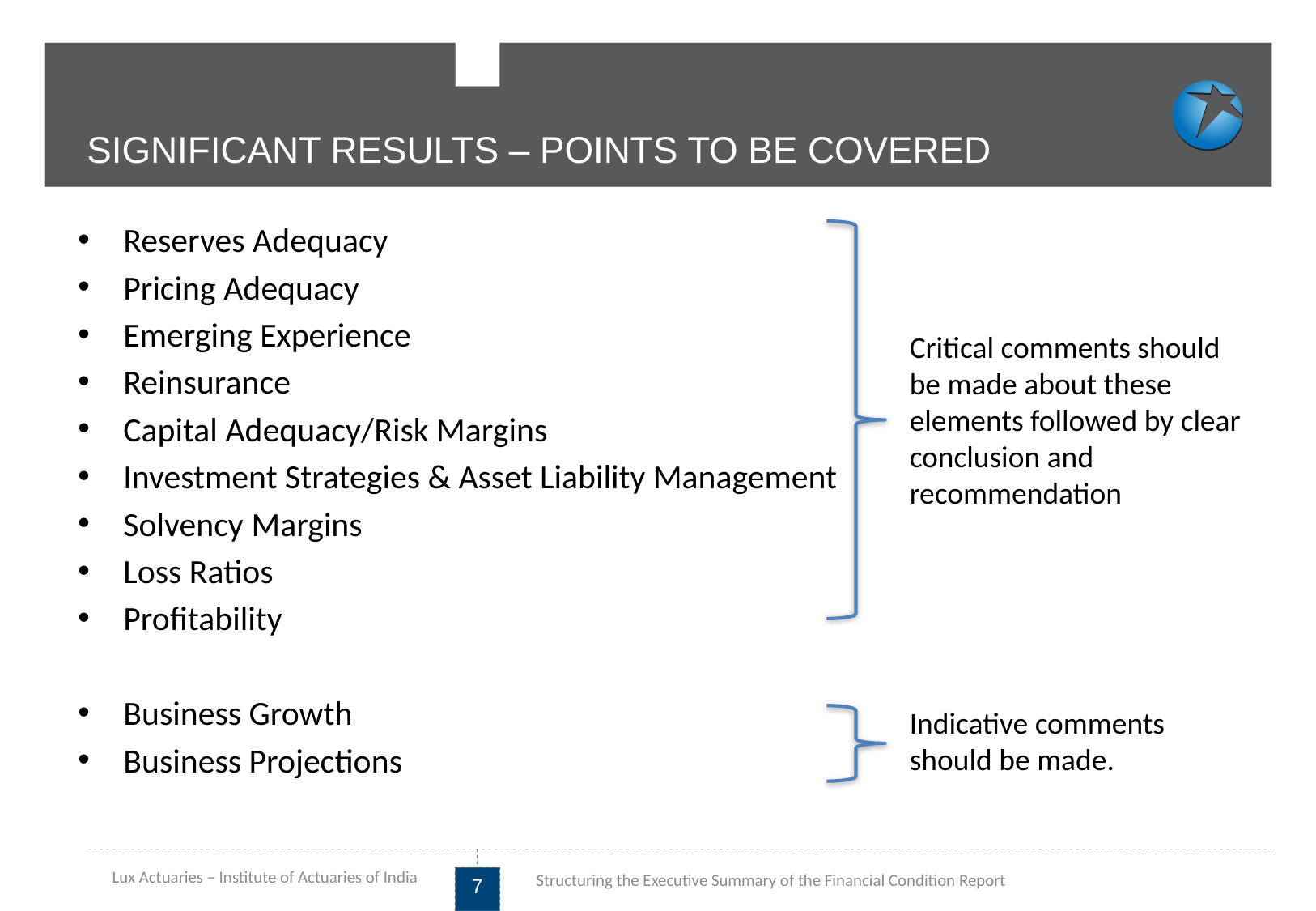

SIGNIFICANT RESULTS – POINTS TO BE COVERED
Reserves Adequacy
Pricing Adequacy
Emerging Experience
Reinsurance
Capital Adequacy/Risk Margins
Investment Strategies & Asset Liability Management
Solvency Margins
Loss Ratios
Profitability

Business Growth
Business Projections

Critical comments should be made about these elements followed by clear conclusion and recommendation
Indicative comments should be made.

Lux Actuaries – Institute of Actuaries of India
Structuring the Executive Summary of the Financial Condition Report
7